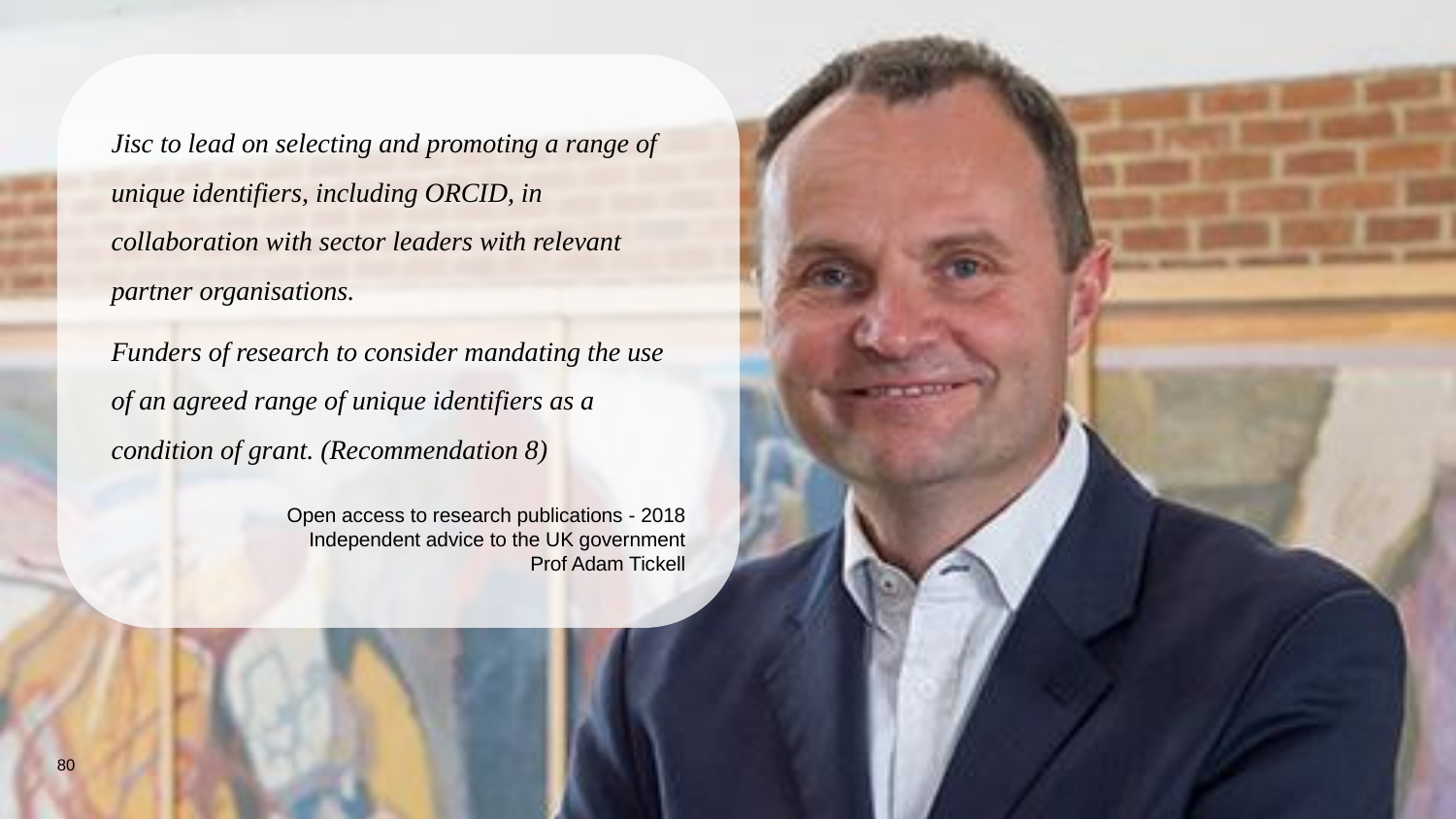

Jisc to lead on selecting and promoting a range of unique identifiers, including ORCID, in collaboration with sector leaders with relevant partner organisations.
Funders of research to consider mandating the use of an agreed range of unique identifiers as a condition of grant. (Recommendation 8)
Open access to research publications - 2018
Independent advice to the UK government
Prof Adam Tickell
80